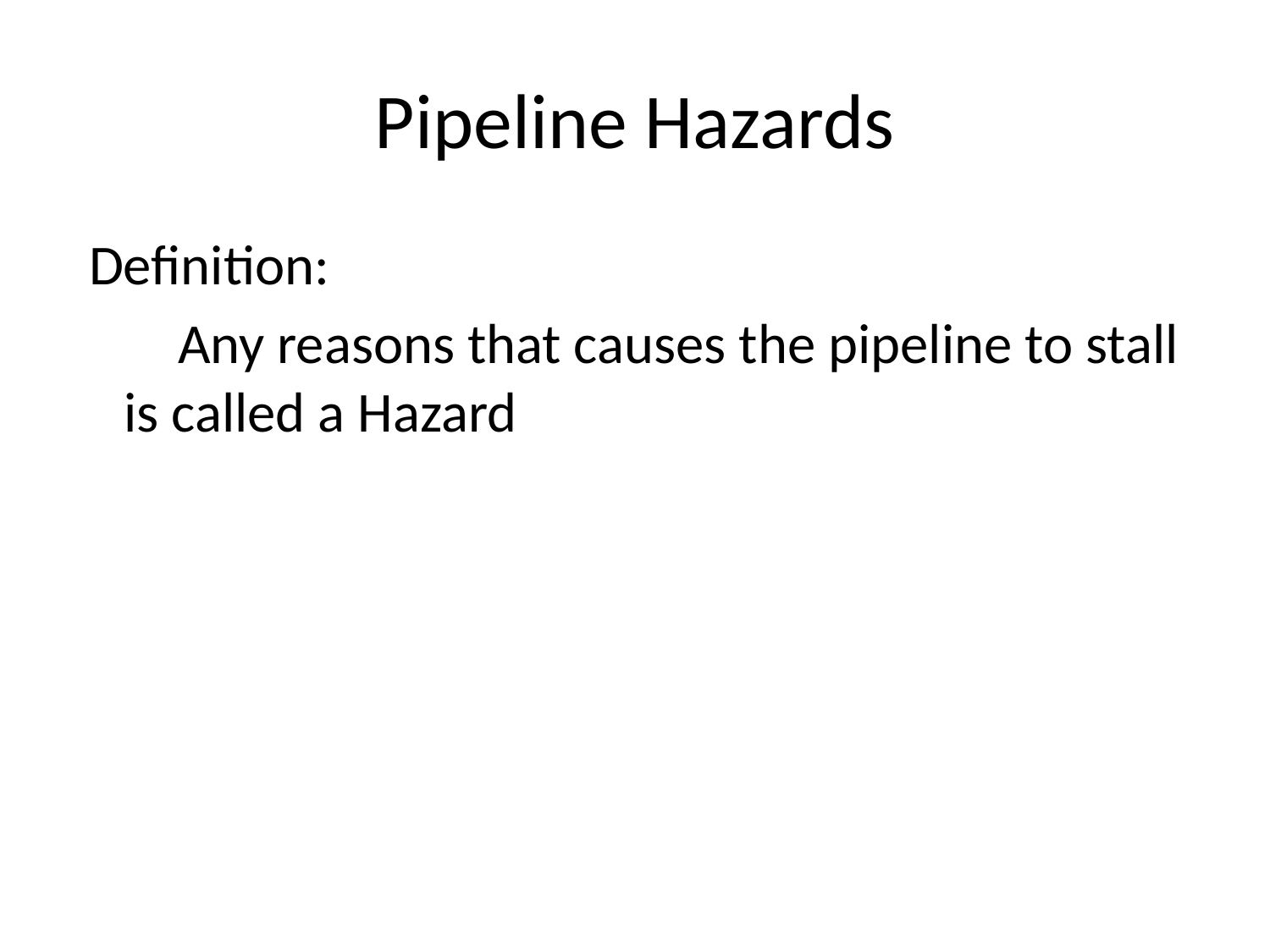

# Pipeline Hazards
 Definition:
        Any reasons that causes the pipeline to stall is called a Hazard